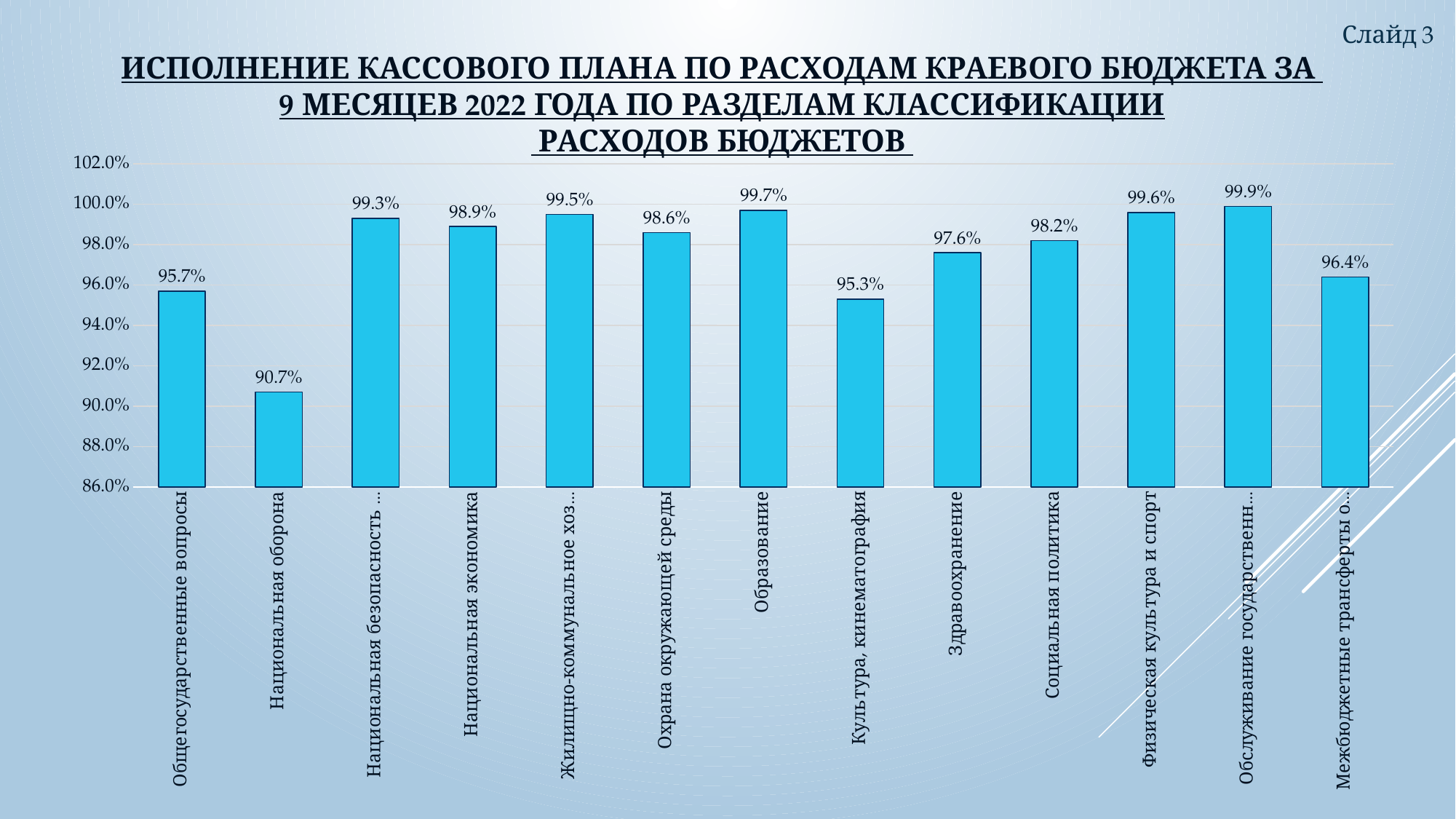

Слайд 3
# Исполнение кассового плана по расходам краевого бюджета за 9 месяцев 2022 года по разделам классификации расходов бюджетов

### Chart

| Category | Ряд 1 |
|---|---|
| Общегосударственные вопросы | 0.957 |
| Национальная оборона | 0.907 |
| Национальная безопасность и правоохранительная деятельность  | 0.993 |
| Национальная экономика | 0.989 |
| Жилищно-коммунальное хозяйство | 0.995 |
| Охрана окружающей среды | 0.986 |
| Образование | 0.997 |
| Культура, кинематография | 0.953 |
| Здравоохранение | 0.976 |
| Социальная политика | 0.982 |
| Физическая культура и спорт | 0.996 |
| Обслуживание государственного и муниципального долга | 0.999 |
| Межбюджетные трансферты общего характера бюджетам бюджетной системы РФ | 0.964 |